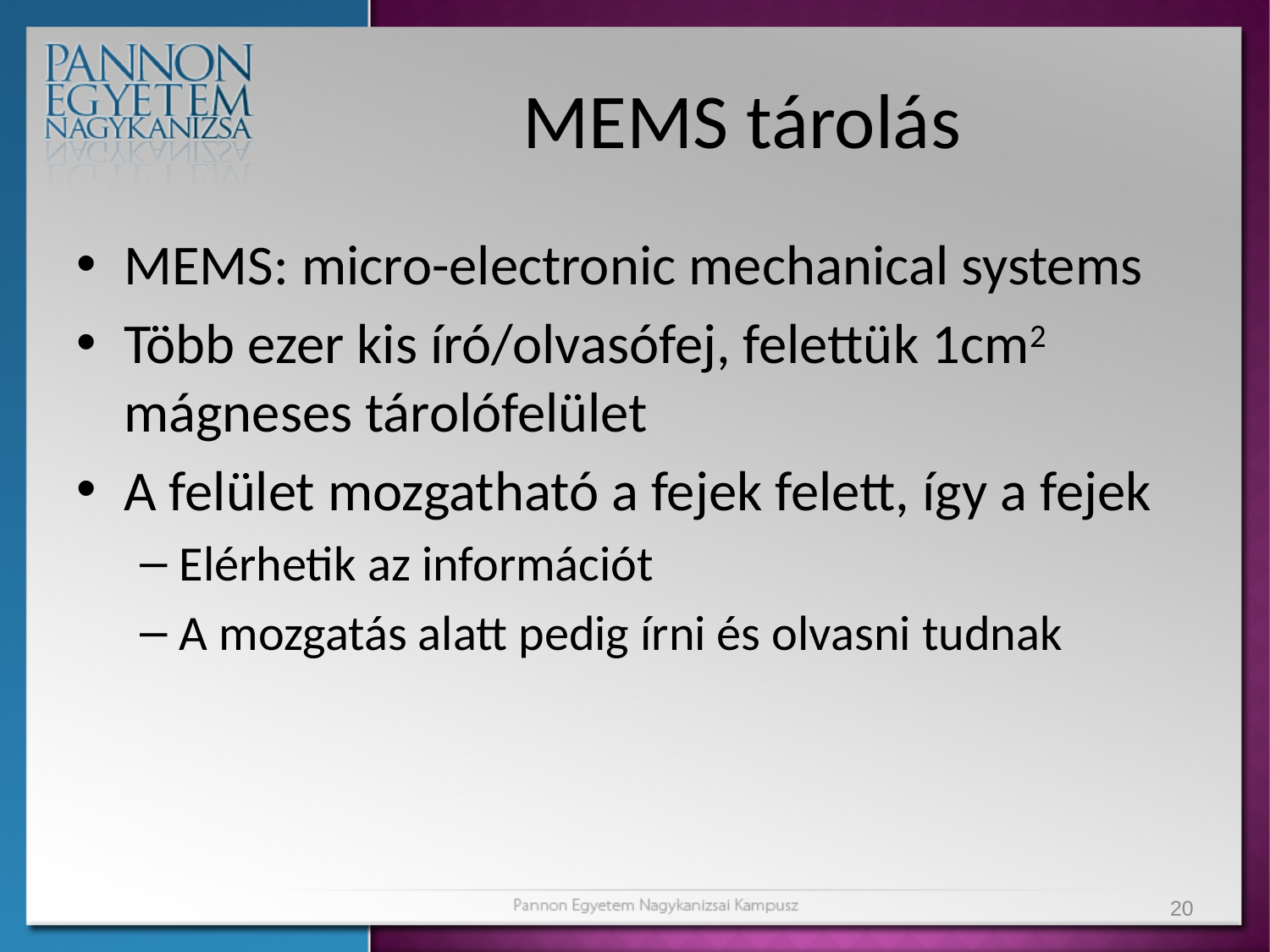

# MEMS tárolás
MEMS: micro-electronic mechanical systems
Több ezer kis író/olvasófej, felettük 1cm2  mágneses tárolófelület
A felület mozgatható a fejek felett, így a fejek
Elérhetik az információt
A mozgatás alatt pedig írni és olvasni tudnak
20